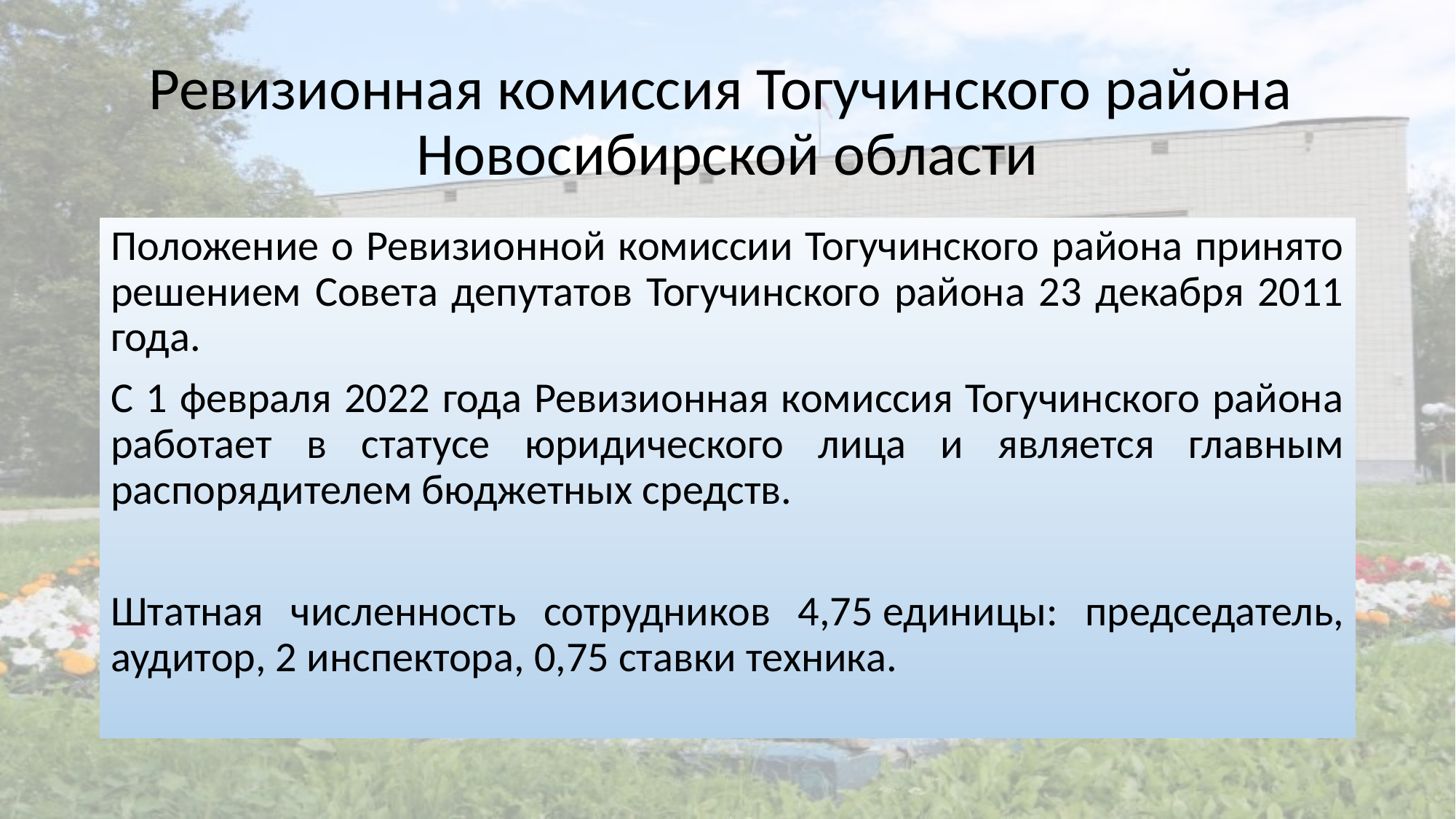

# Ревизионная комиссия Тогучинского района Новосибирской области
Положение о Ревизионной комиссии Тогучинского района принято решением Совета депутатов Тогучинского района 23 декабря 2011 года.
С 1 февраля 2022 года Ревизионная комиссия Тогучинского района работает в статусе юридического лица и является главным распорядителем бюджетных средств.

Штатная численность сотрудников 4,75 единицы: председатель, аудитор, 2 инспектора, 0,75 ставки техника.